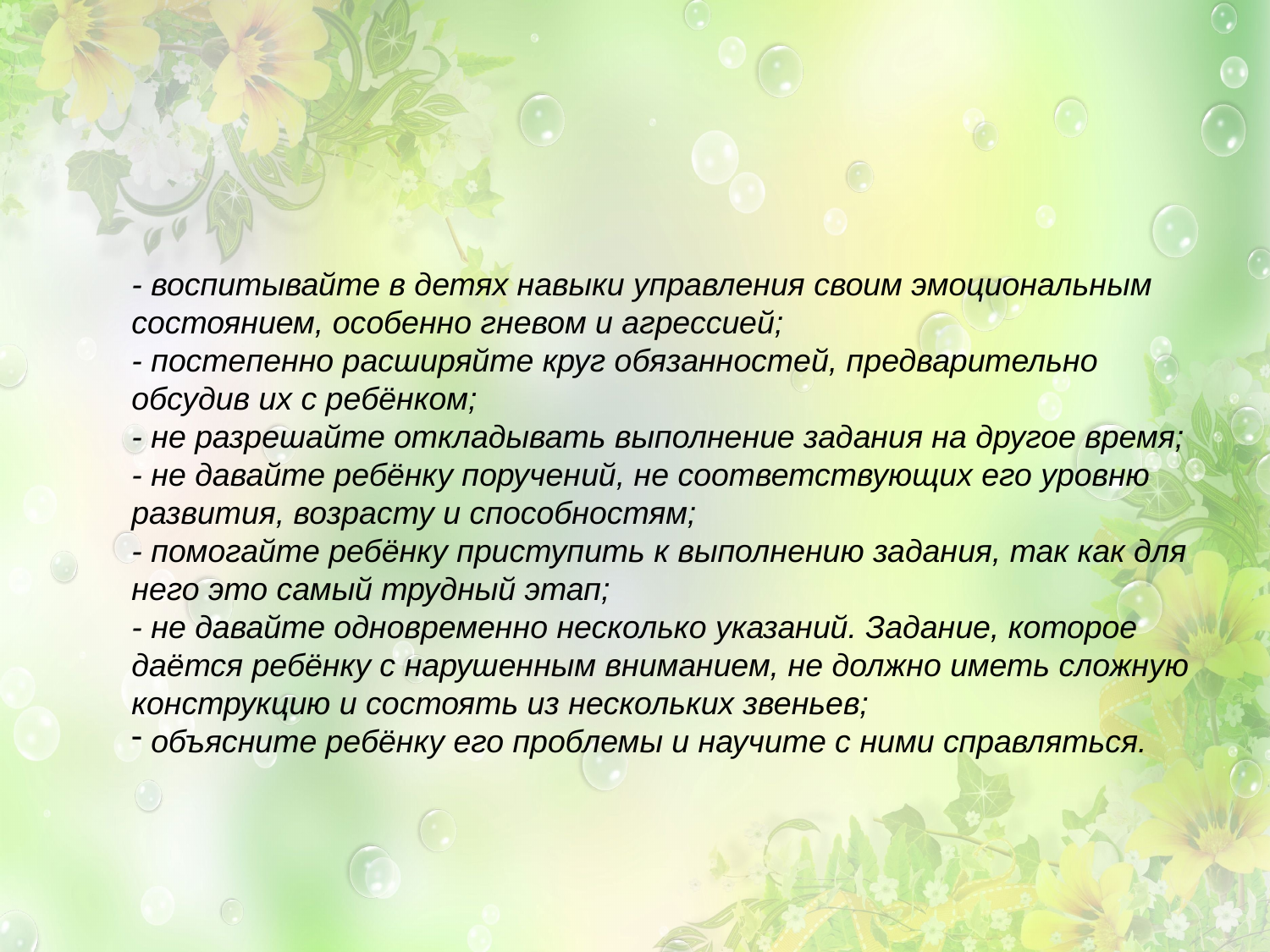

- воспитывайте в детях навыки управления своим эмоциональным состоянием, особенно гневом и агрессией;
- постепенно расширяйте круг обязанностей, предварительно обсудив их с ребёнком;
- не разрешайте откладывать выполнение задания на другое время;
- не давайте ребёнку поручений, не соответствующих его уровню развития, возрасту и способностям;
- помогайте ребёнку приступить к выполнению задания, так как для него это самый трудный этап;
- не давайте одновременно несколько указаний. Задание, которое даётся ребёнку с нарушенным вниманием, не должно иметь сложную конструкцию и состоять из нескольких звеньев;
 объясните ребёнку его проблемы и научите с ними справляться.